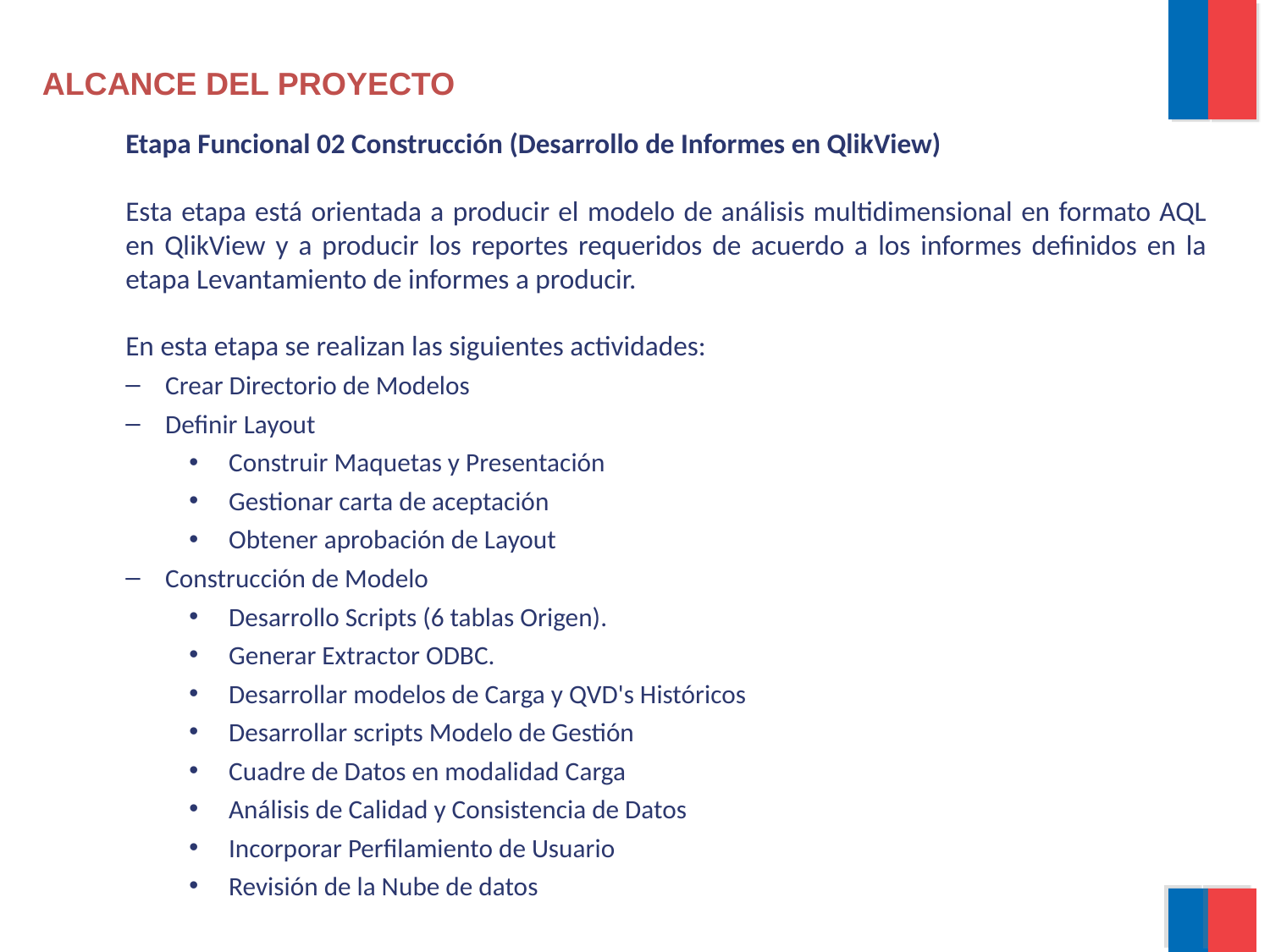

ALCANCE DEL PROYECTO
Etapa Funcional 02 Construcción (Desarrollo de Informes en QlikView)

Esta etapa está orientada a producir el modelo de análisis multidimensional en formato AQL en QlikView y a producir los reportes requeridos de acuerdo a los informes definidos en la etapa Levantamiento de informes a producir.

En esta etapa se realizan las siguientes actividades:
Crear Directorio de Modelos
Definir Layout
Construir Maquetas y Presentación
Gestionar carta de aceptación
Obtener aprobación de Layout
Construcción de Modelo
Desarrollo Scripts (6 tablas Origen).
Generar Extractor ODBC.
Desarrollar modelos de Carga y QVD's Históricos
Desarrollar scripts Modelo de Gestión
Cuadre de Datos en modalidad Carga
Análisis de Calidad y Consistencia de Datos
Incorporar Perfilamiento de Usuario
Revisión de la Nube de datos